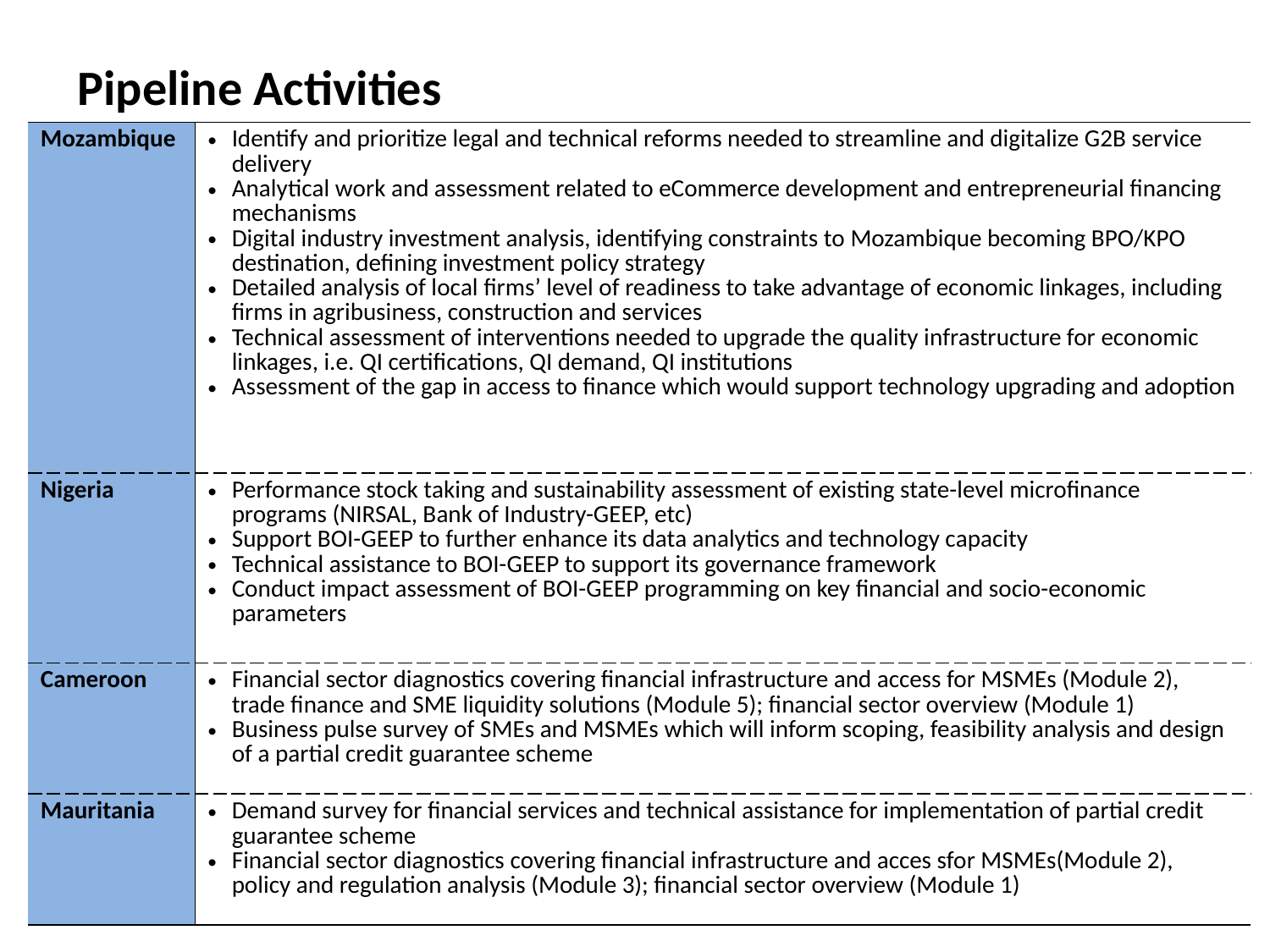

Pipeline Activities
| Mozambique | Identify and prioritize legal and technical reforms needed to streamline and digitalize G2B service delivery Analytical work and assessment related to eCommerce development and entrepreneurial financing mechanisms Digital industry investment analysis, identifying constraints to Mozambique becoming BPO/KPO destination, defining investment policy strategy Detailed analysis of local firms’ level of readiness to take advantage of economic linkages, including firms in agribusiness, construction and services Technical assessment of interventions needed to upgrade the quality infrastructure for economic linkages, i.e. QI certifications, QI demand, QI institutions Assessment of the gap in access to finance which would support technology upgrading and adoption |
| --- | --- |
| Nigeria | Performance stock taking and sustainability assessment of existing state-level microfinance programs (NIRSAL, Bank of Industry-GEEP, etc) Support BOI-GEEP to further enhance its data analytics and technology capacity Technical assistance to BOI-GEEP to support its governance framework Conduct impact assessment of BOI-GEEP programming on key financial and socio-economic parameters |
| Cameroon | Financial sector diagnostics covering financial infrastructure and access for MSMEs (Module 2), trade finance and SME liquidity solutions (Module 5); financial sector overview (Module 1) Business pulse survey of SMEs and MSMEs which will inform scoping, feasibility analysis and design of a partial credit guarantee scheme |
| Mauritania | Demand survey for financial services and technical assistance for implementation of partial credit guarantee scheme Financial sector diagnostics covering financial infrastructure and acces sfor MSMEs(Module 2), policy and regulation analysis (Module 3); financial sector overview (Module 1) |